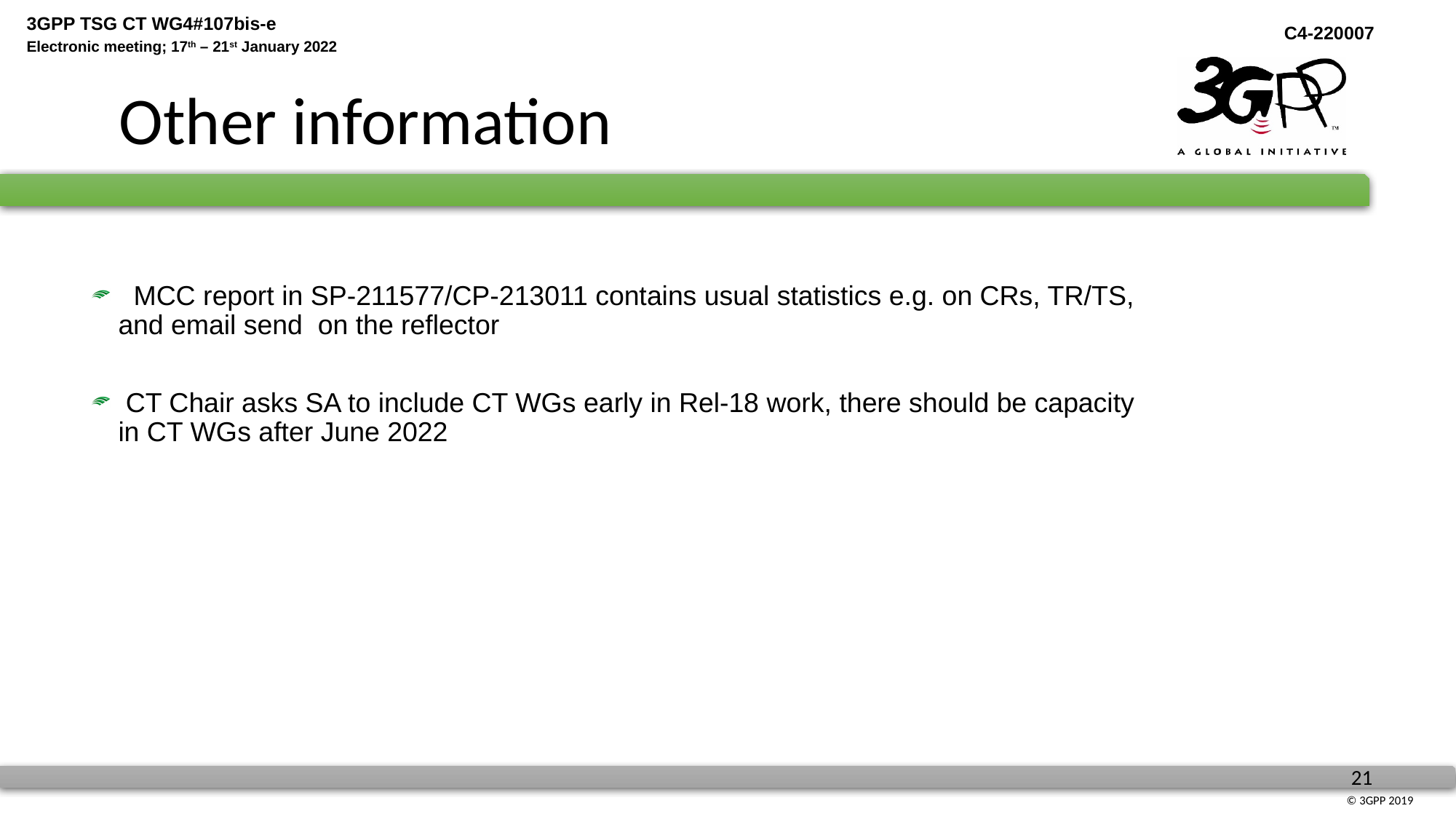

# Other information

  MCC report in SP-211577/CP-213011 contains usual statistics e.g. on CRs, TR/TS, and email send  on the reflector

 CT Chair asks SA to include CT WGs early in Rel-18 work, there should be capacity in CT WGs after June 2022